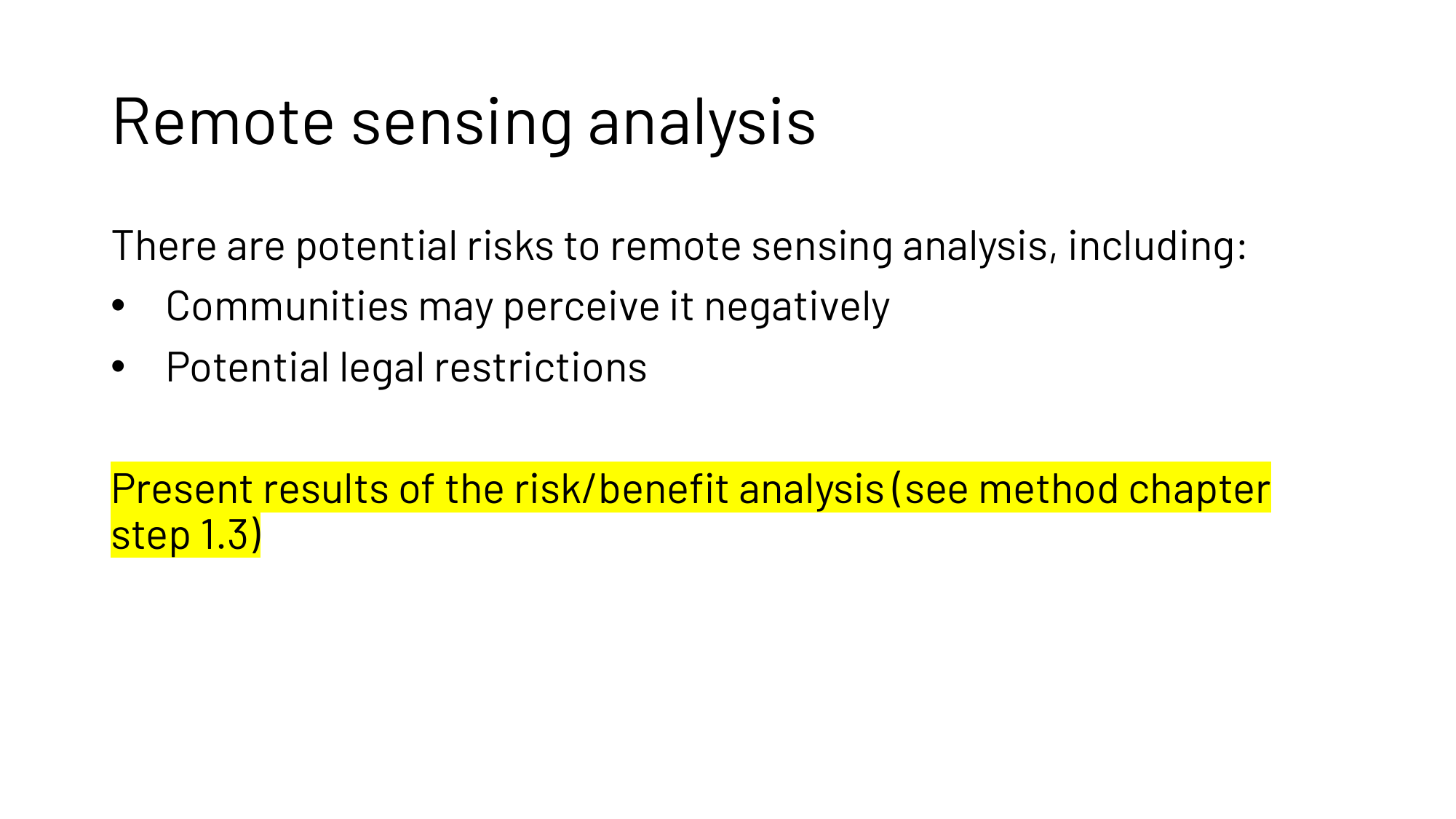

# Remote sensing analysis
There are potential risks to remote sensing analysis, including:
Communities may perceive it negatively
Potential legal restrictions

Present results of the risk/benefit analysis (see method chapter step 1.3)